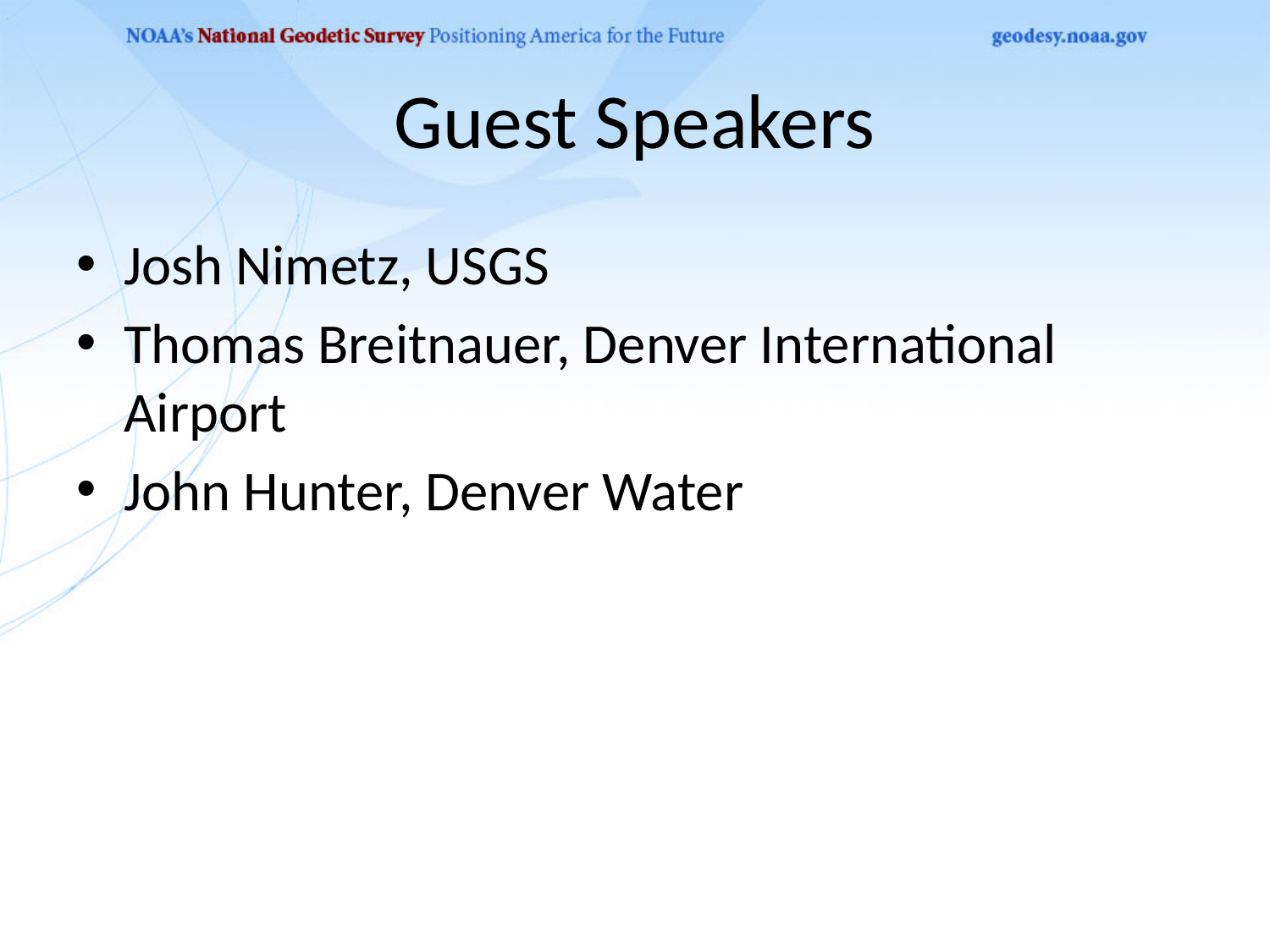

# Guest Speakers
Josh Nimetz, USGS
Thomas Breitnauer, Denver International Airport
John Hunter, Denver Water